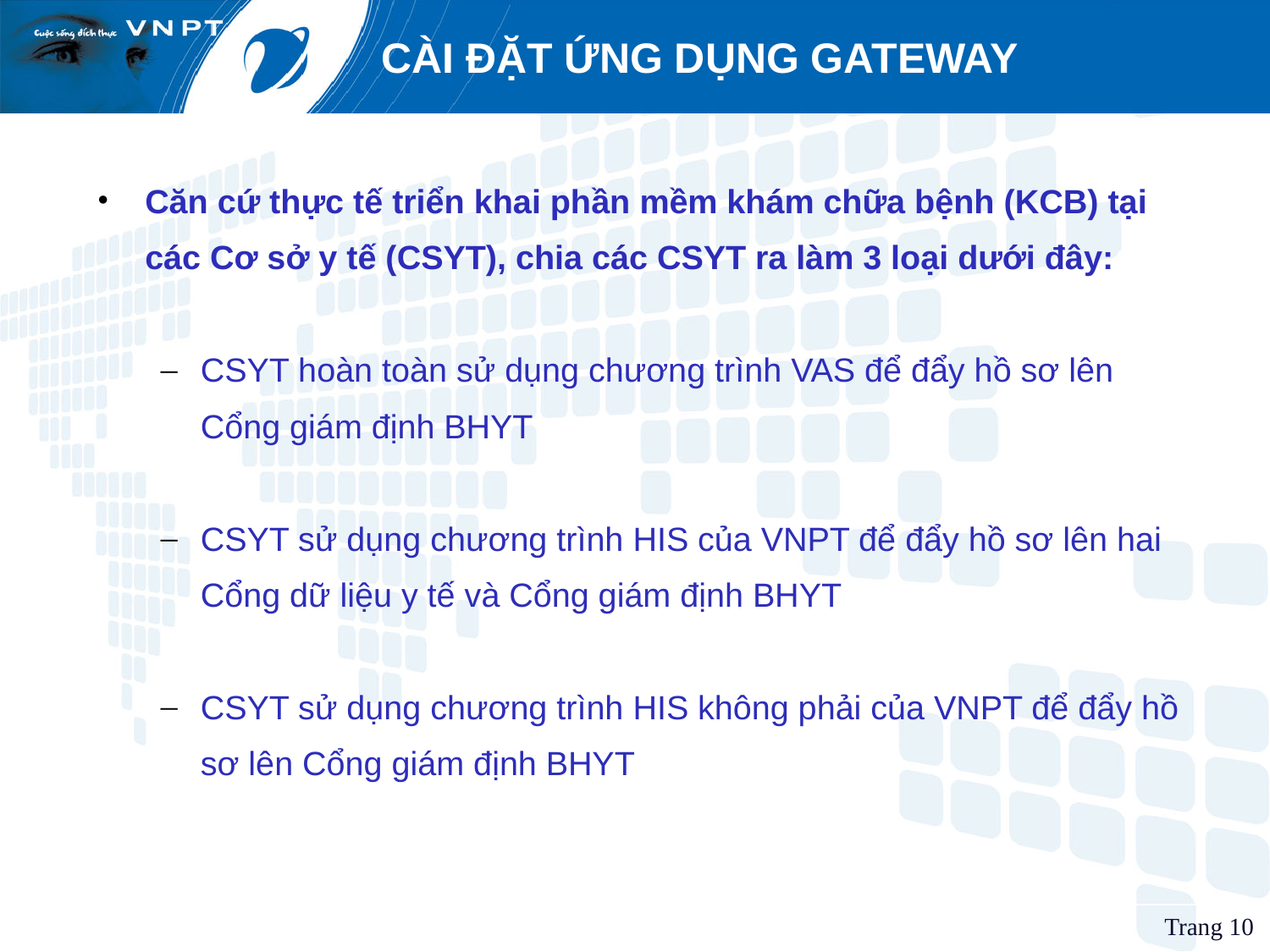

# CÀI ĐẶT ỨNG DỤNG GATEWAY
Căn cứ thực tế triển khai phần mềm khám chữa bệnh (KCB) tại các Cơ sở y tế (CSYT), chia các CSYT ra làm 3 loại dưới đây:

CSYT hoàn toàn sử dụng chương trình VAS để đẩy hồ sơ lên Cổng giám định BHYT

CSYT sử dụng chương trình HIS của VNPT để đẩy hồ sơ lên hai Cổng dữ liệu y tế và Cổng giám định BHYT

CSYT sử dụng chương trình HIS không phải của VNPT để đẩy hồ sơ lên Cổng giám định BHYT
Trang 10